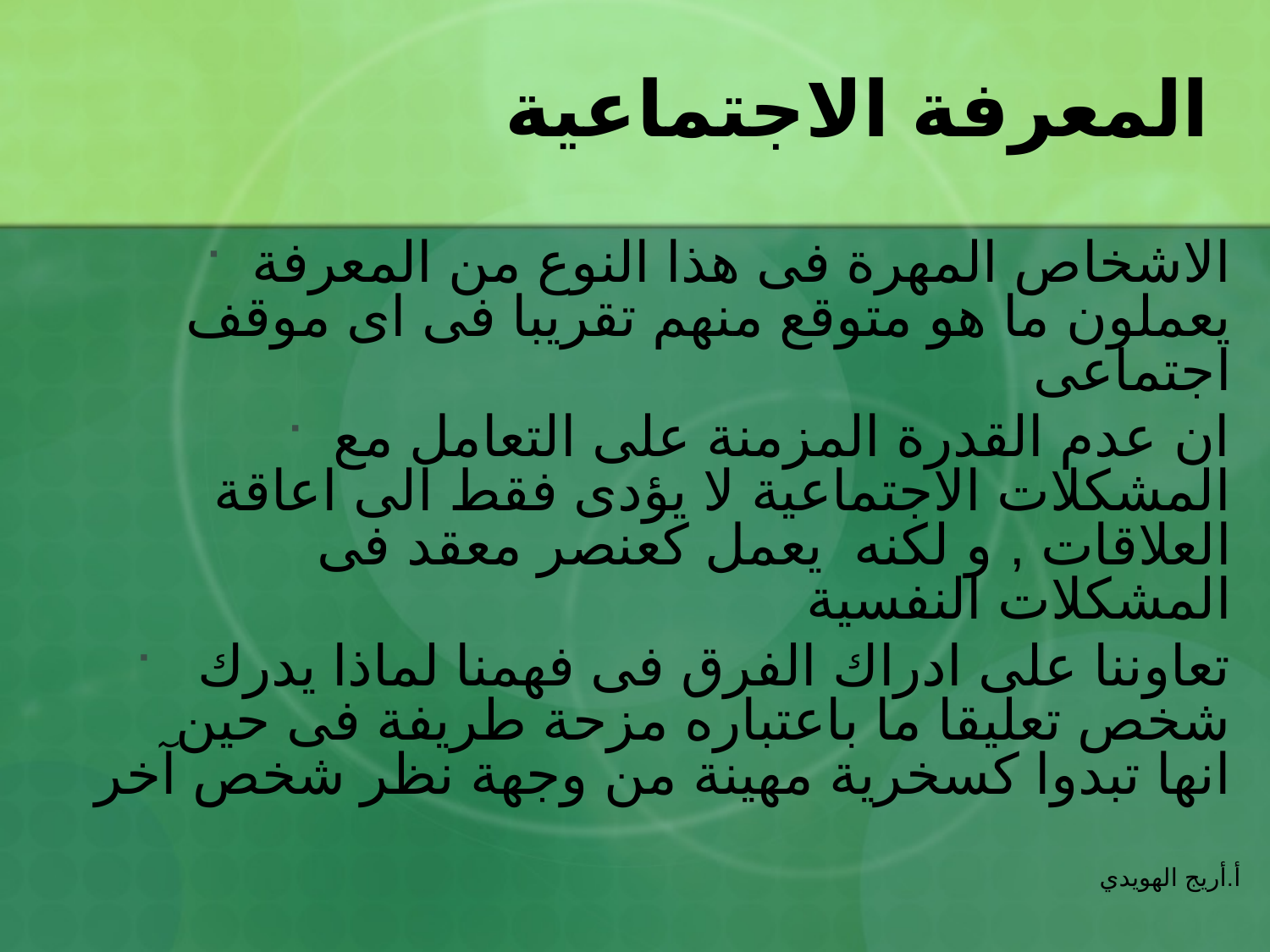

# المعرفة الاجتماعية
الاشخاص المهرة فى هذا النوع من المعرفة يعملون ما هو متوقع منهم تقريبا فى اى موقف اجتماعى
ان عدم القدرة المزمنة على التعامل مع المشكلات الاجتماعية لا يؤدى فقط الى اعاقة العلاقات , و لكنه  يعمل كعنصر معقد فى المشكلات النفسية
 تعاوننا على ادراك الفرق فى فهمنا لماذا يدرك شخص تعليقا ما باعتباره مزحة طريفة فى حين انها تبدوا كسخرية مهينة من وجهة نظر شخص آخر
أ.أريج الهويدي